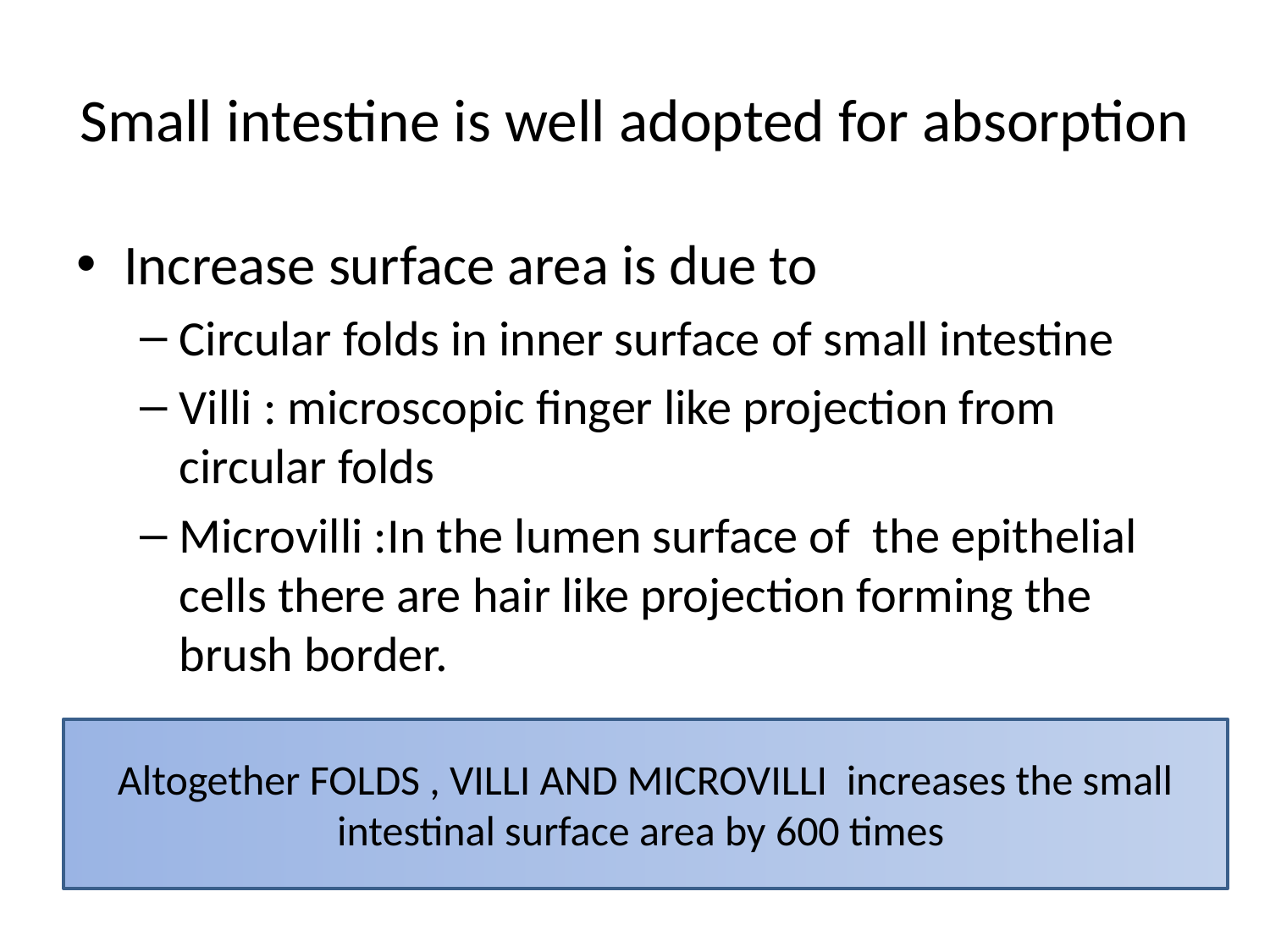

# Small intestine is well adopted for absorption
Increase surface area is due to
Circular folds in inner surface of small intestine
Villi : microscopic finger like projection from circular folds
Microvilli :In the lumen surface of  the epithelial cells there are hair like projection forming the brush border.

Altogether FOLDS , VILLI AND MICROVILLI  increases the small intestinal surface area by 600 times